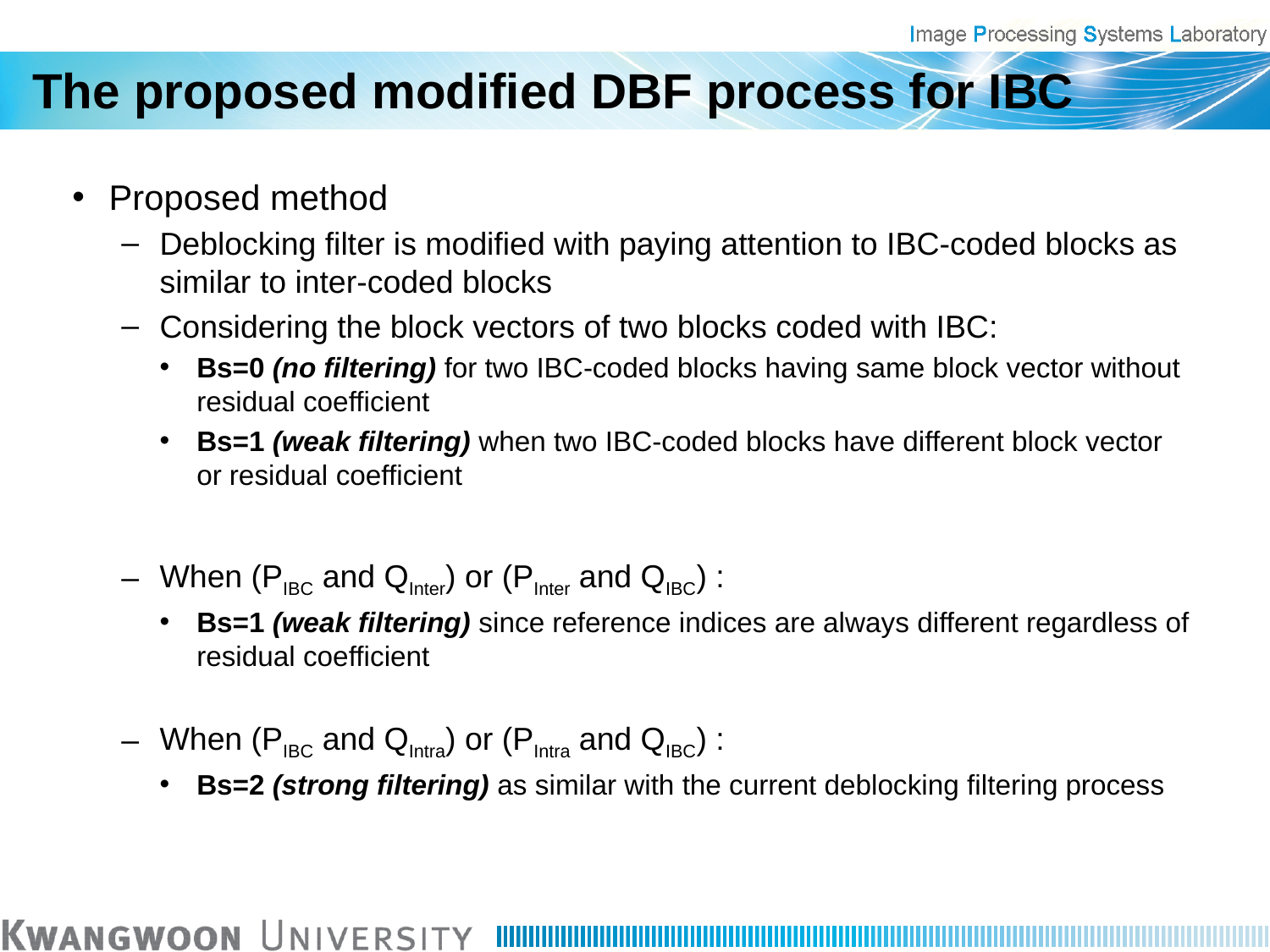

# The proposed modified DBF process for IBC
Proposed method
Deblocking filter is modified with paying attention to IBC-coded blocks as similar to inter-coded blocks
Considering the block vectors of two blocks coded with IBC:
Bs=0 (no filtering) for two IBC-coded blocks having same block vector without residual coefficient
Bs=1 (weak filtering) when two IBC-coded blocks have different block vector or residual coefficient

When (PIBC and QInter) or (PInter and QIBC) :
Bs=1 (weak filtering) since reference indices are always different regardless of residual coefficient

When (PIBC and QIntra) or (PIntra and QIBC) :
Bs=2 (strong filtering) as similar with the current deblocking filtering process